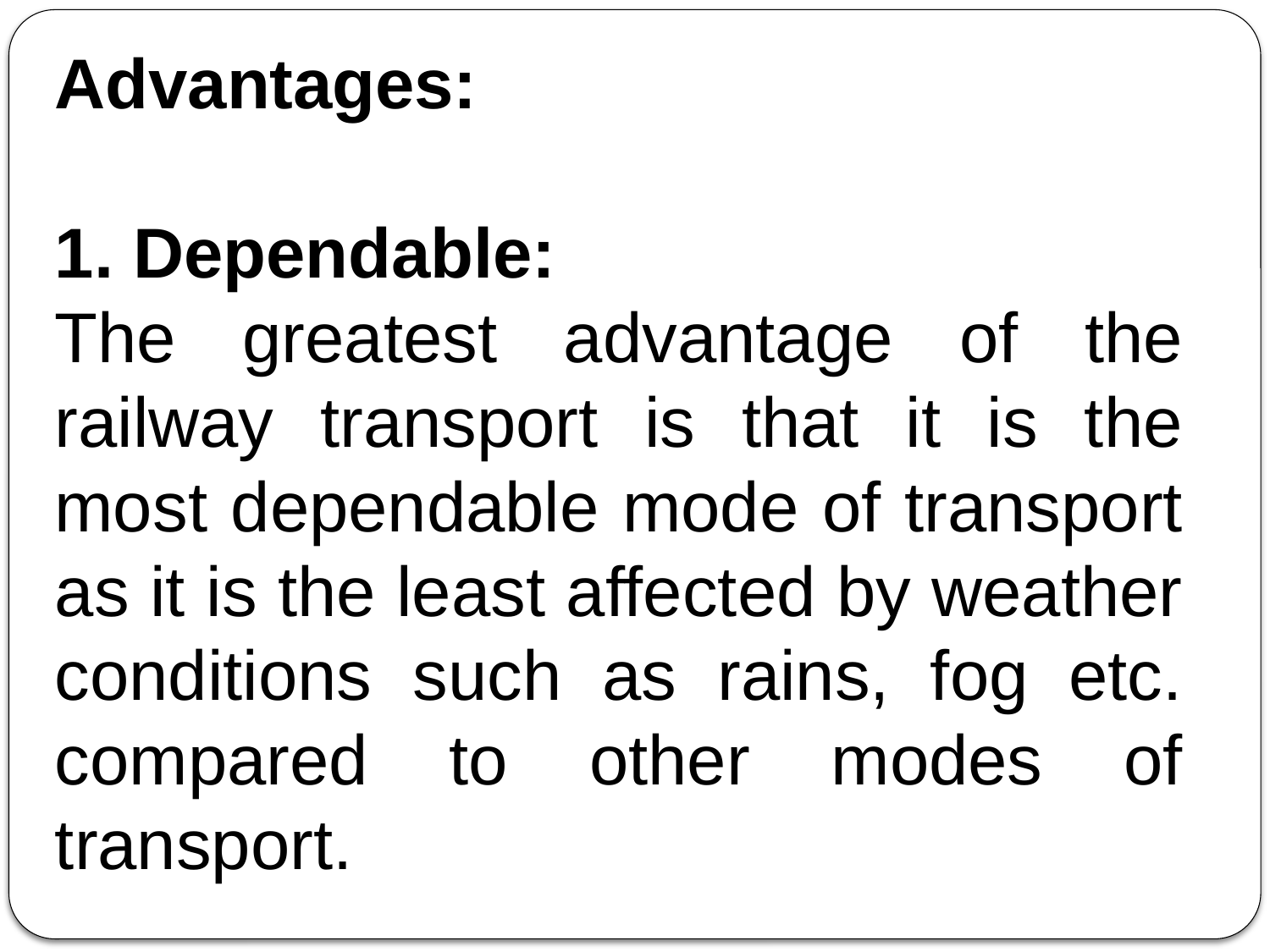

Advantages:

1. Dependable:
The greatest advantage of the railway transport is that it is the most dependable mode of transport as it is the least affected by weather conditions such as rains, fog etc. compared to other modes of transport.

2. Better Organised: